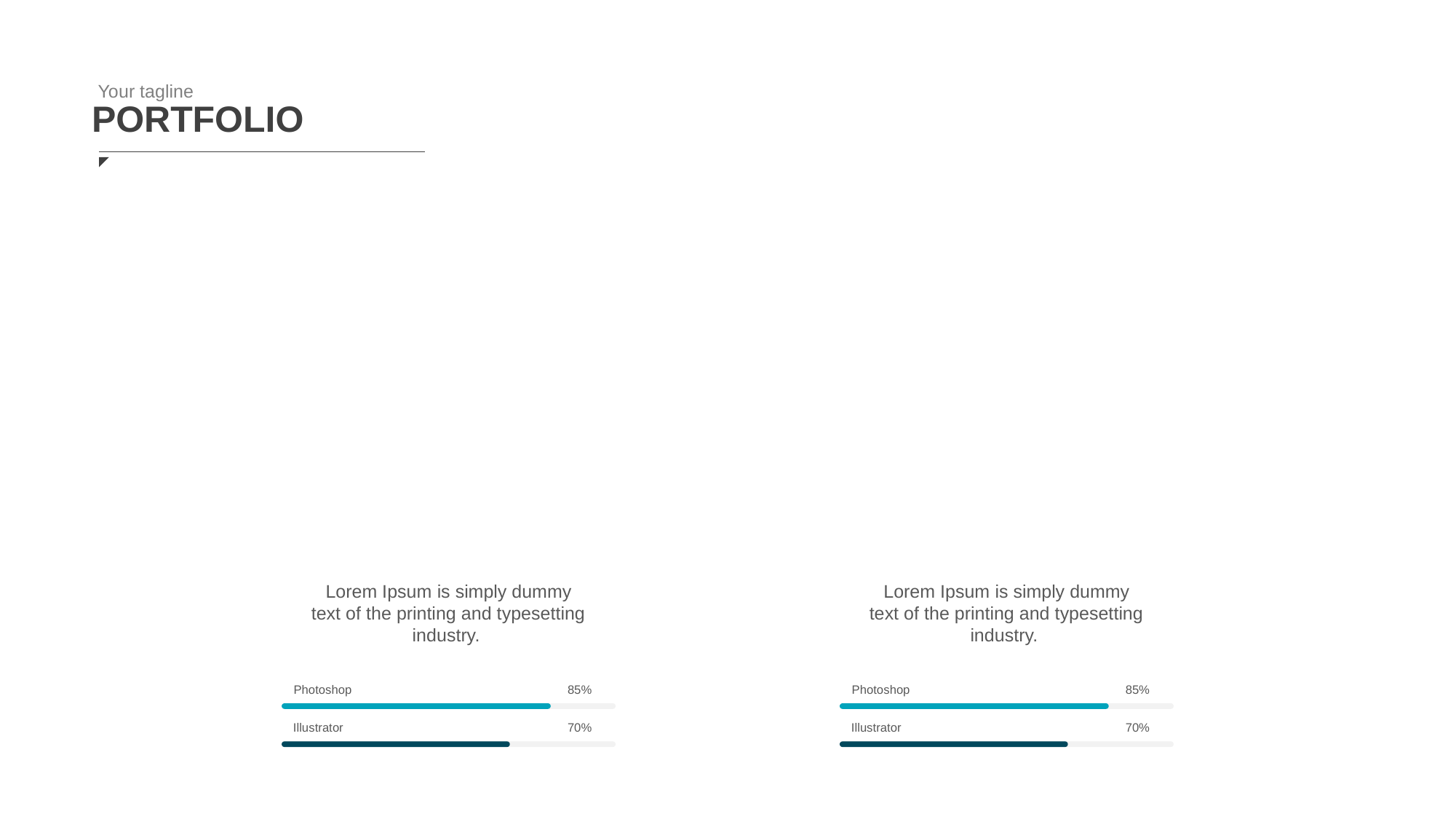

Your tagline
PORTFOLIO

Lorem Ipsum is simply dummy text of the printing and typesetting industry.
Photoshop
85%

Illustrator
70%

Lorem Ipsum is simply dummy text of the printing and typesetting industry.
Photoshop
85%

Illustrator
70%